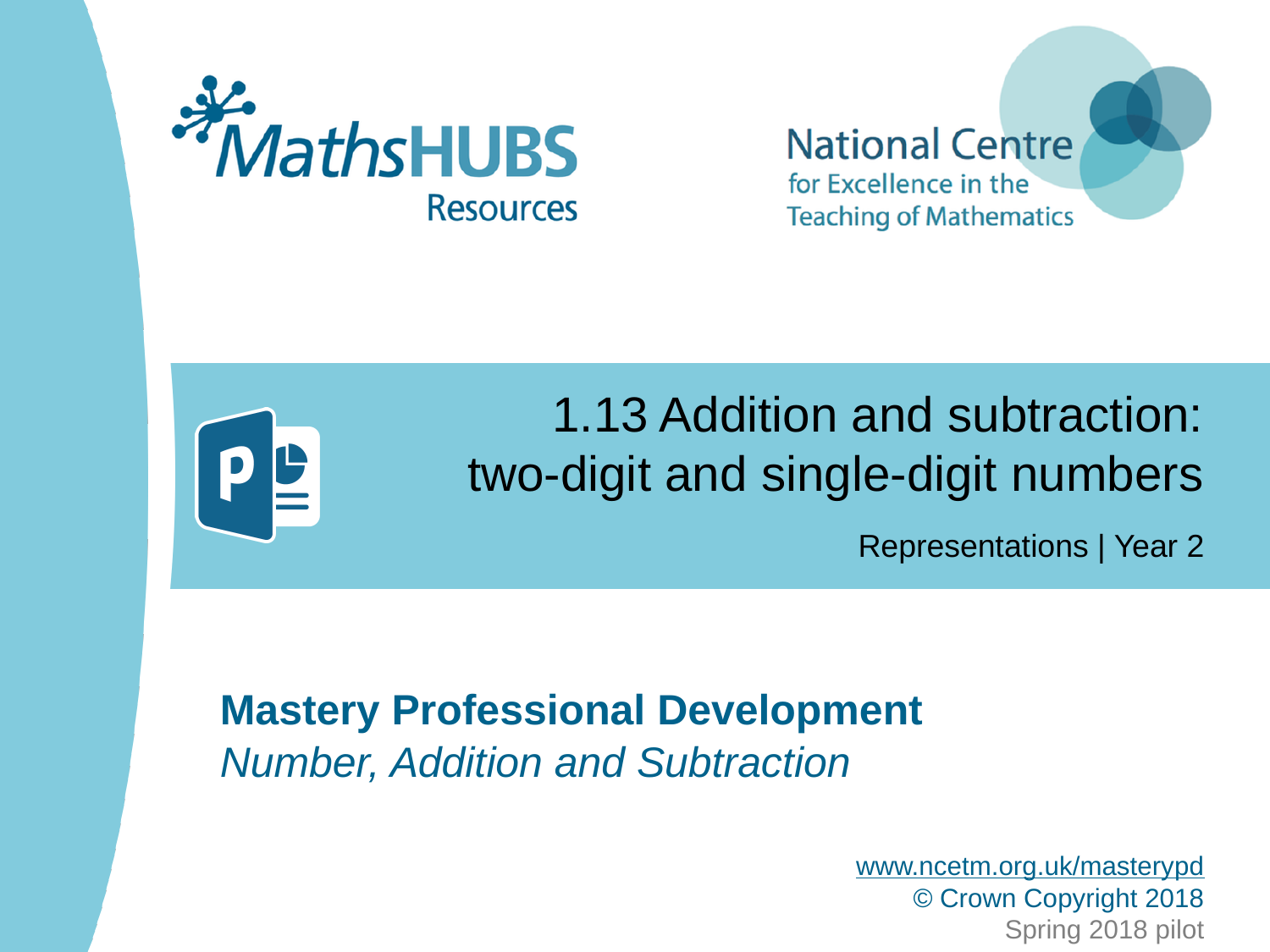

# 1.13 Addition and subtraction: two-digit and single-digit numbers
Representations | Year 2
Number, Addition and Subtraction